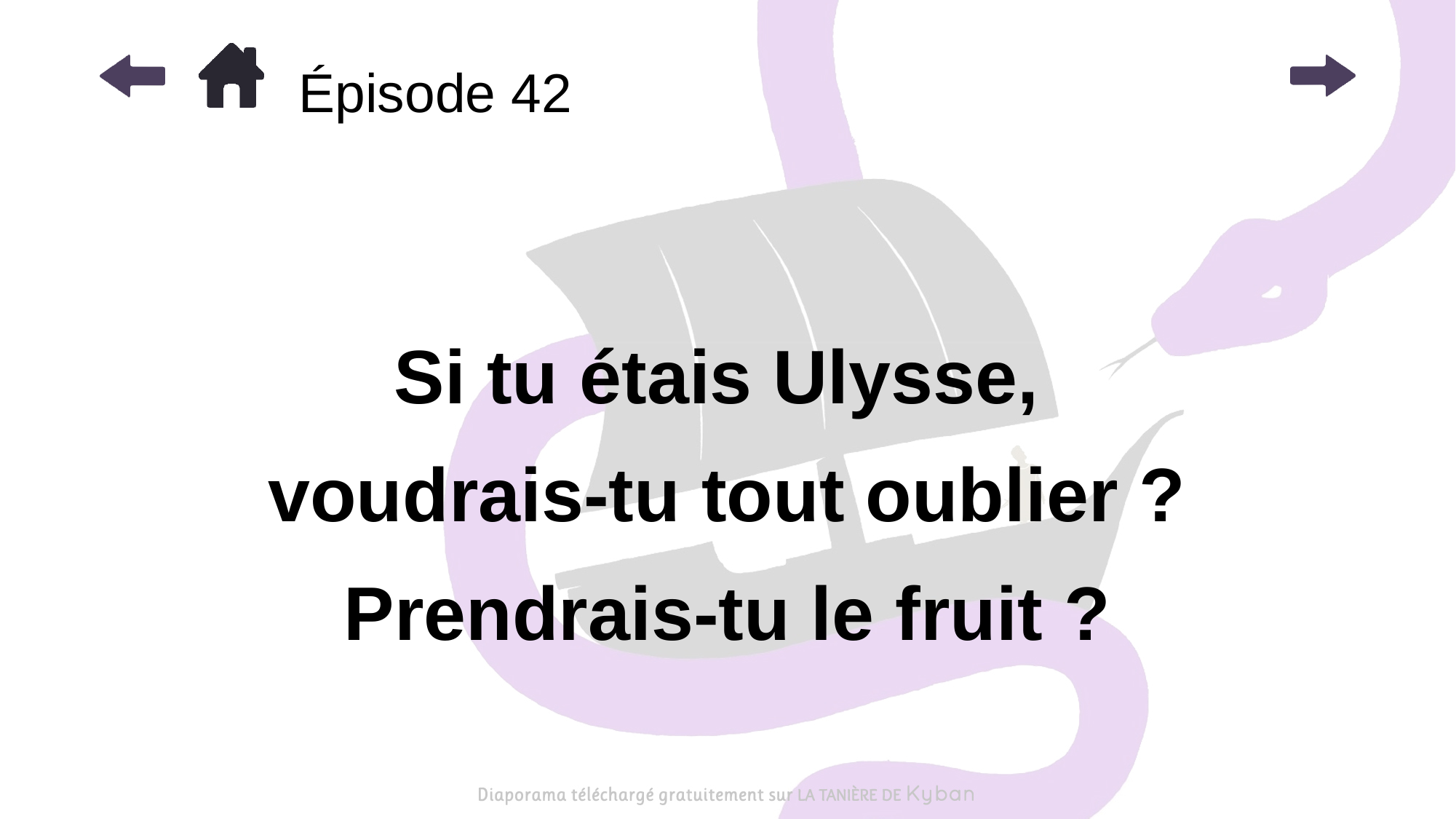

# Épisode 42
Si tu étais Ulysse,
voudrais-tu tout oublier ? Prendrais-tu le fruit ?